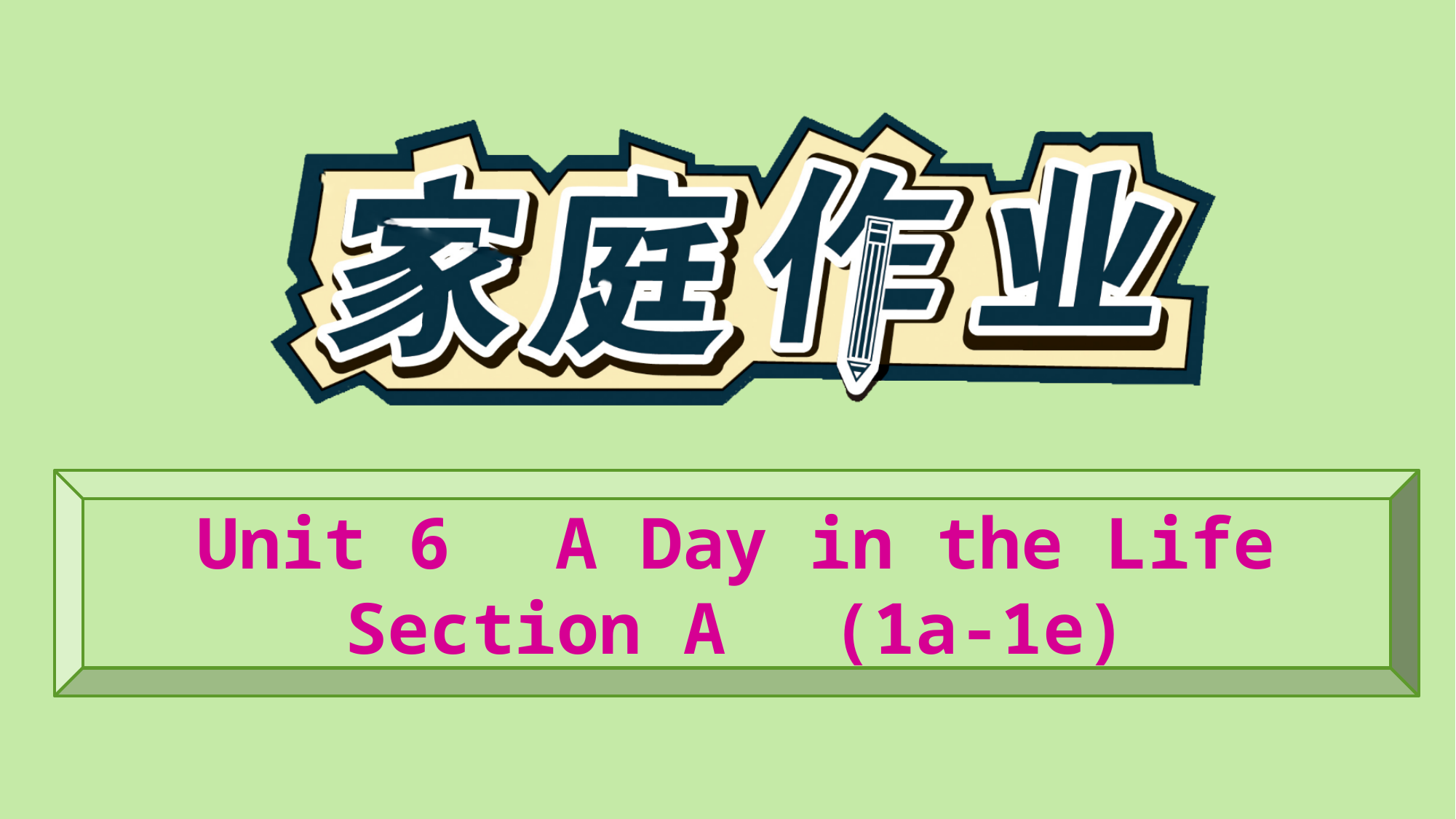

Unit 6　A Day in the Life
Section A　(1a-1e)